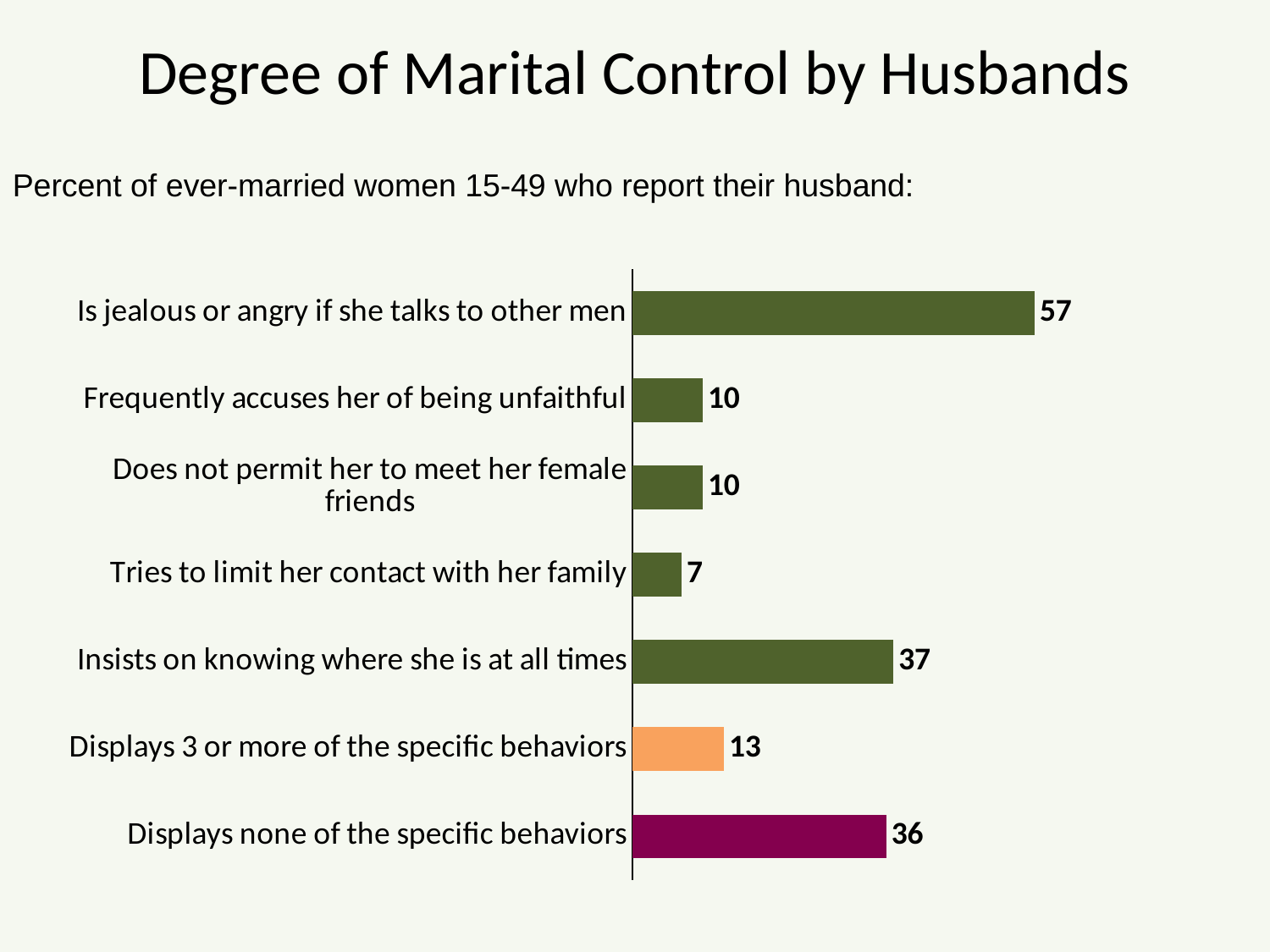

# Degree of Marital Control by Husbands
Percent of ever-married women 15-49 who report their husband:

### Chart

| Category | Series 3 |
|---|---|
| Displays none of the specific behaviors | 36.0 |
| Displays 3 or more of the specific behaviors | 13.0 |
| Insists on knowing where she is at all times | 37.0 |
| Tries to limit her contact with her family | 7.0 |
| Does not permit her to meet her female friends | 10.0 |
| Frequently accuses her of being unfaithful | 10.0 |
| Is jealous or angry if she talks to other men | 57.0 |